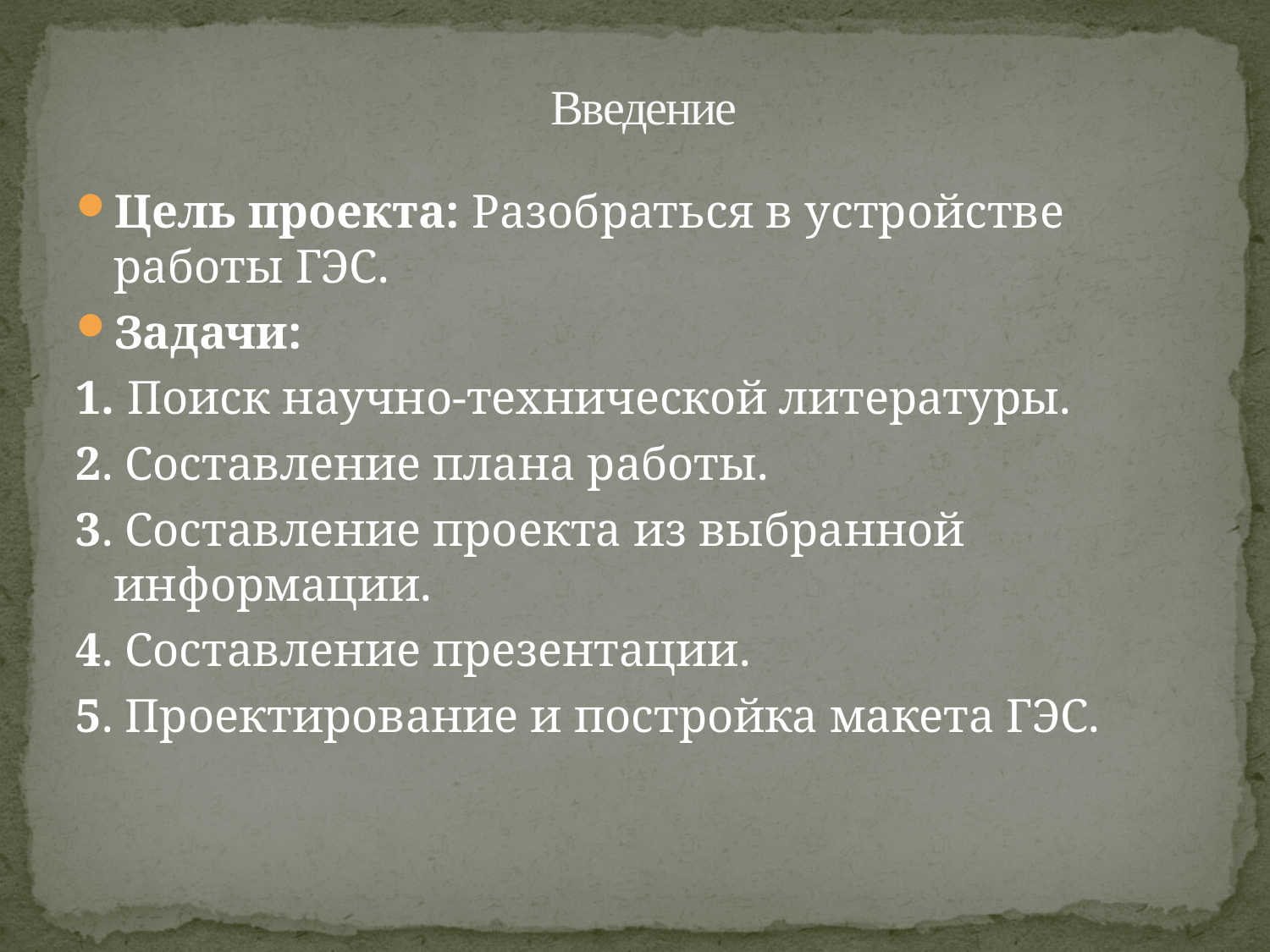

# Введение
Цель проекта: Разобраться в устройстве работы ГЭС.
Задачи:
1. Поиск научно-технической литературы.
2. Составление плана работы.
3. Составление проекта из выбранной информации.
4. Составление презентации.
5. Проектирование и постройка макета ГЭС.